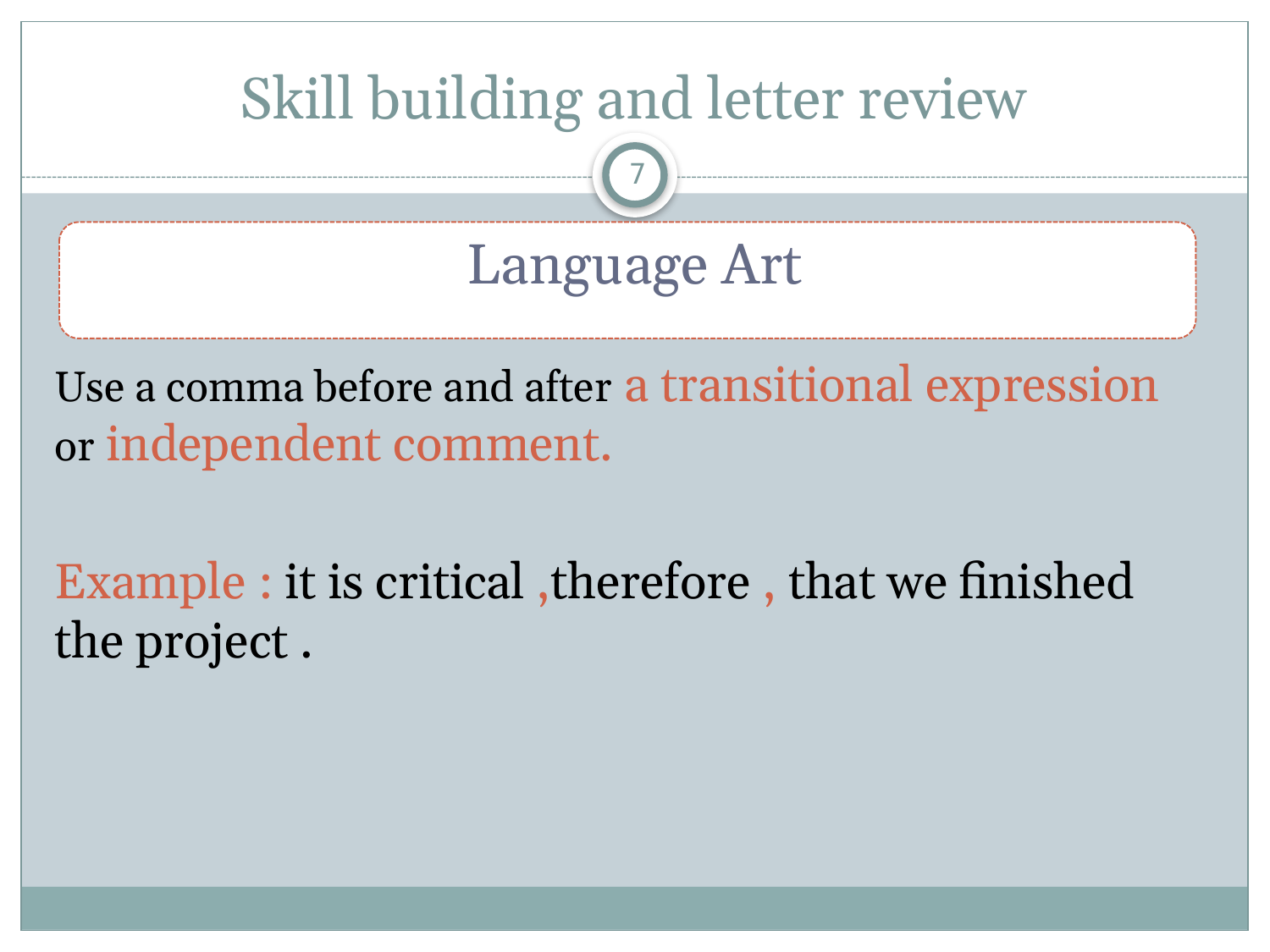

# Skill building and letter review
7

Use a comma before and after a transitional expression or independent comment.

Example : it is critical ,therefore , that we finished the project .

Language Art